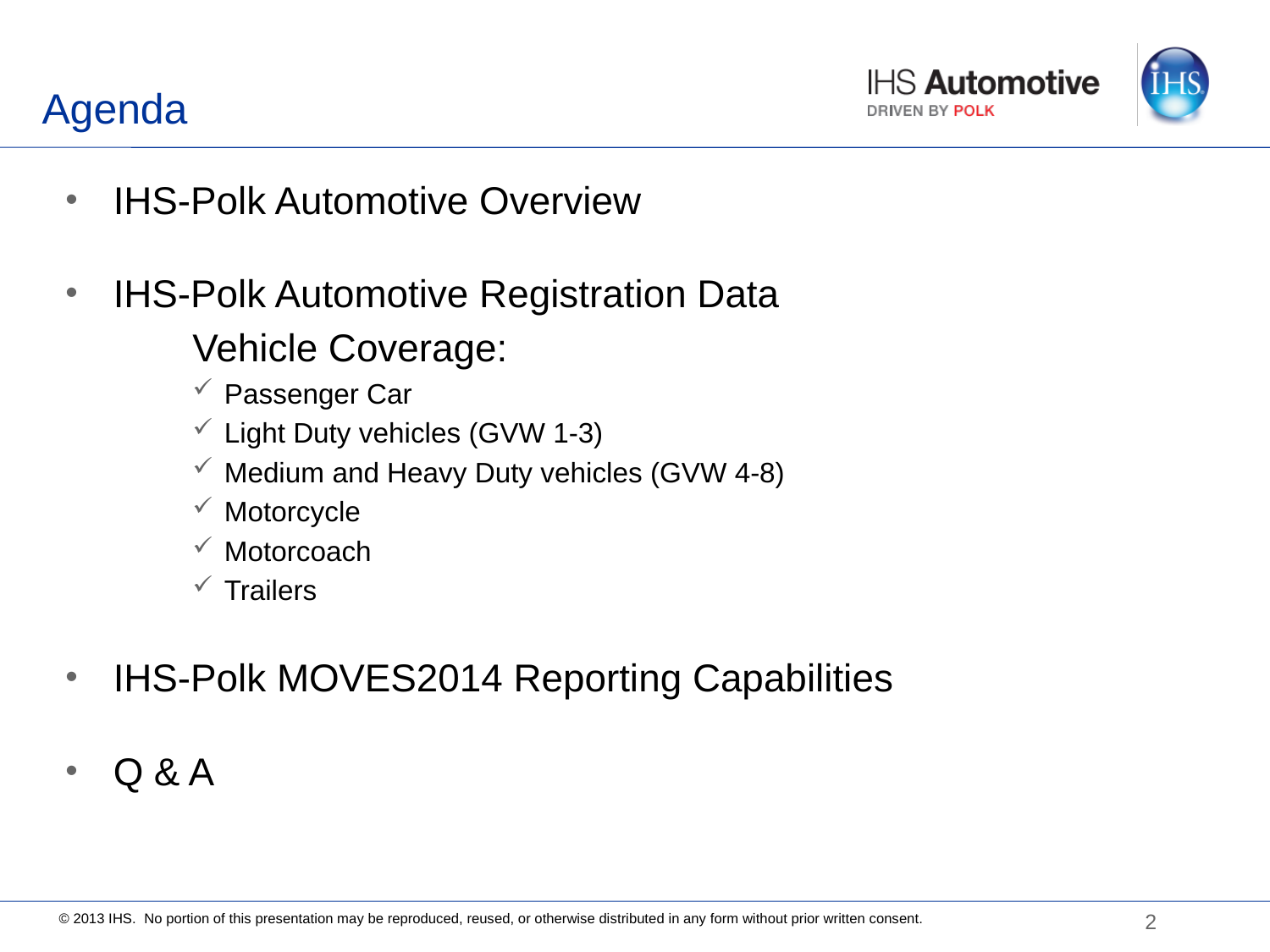

# Agenda
IHS-Polk Automotive Overview

IHS-Polk Automotive Registration Data
 	Vehicle Coverage:
Passenger Car
Light Duty vehicles (GVW 1-3)
Medium and Heavy Duty vehicles (GVW 4-8)
Motorcycle
Motorcoach
Trailers

IHS-Polk MOVES2014 Reporting Capabilities

Q & A
2